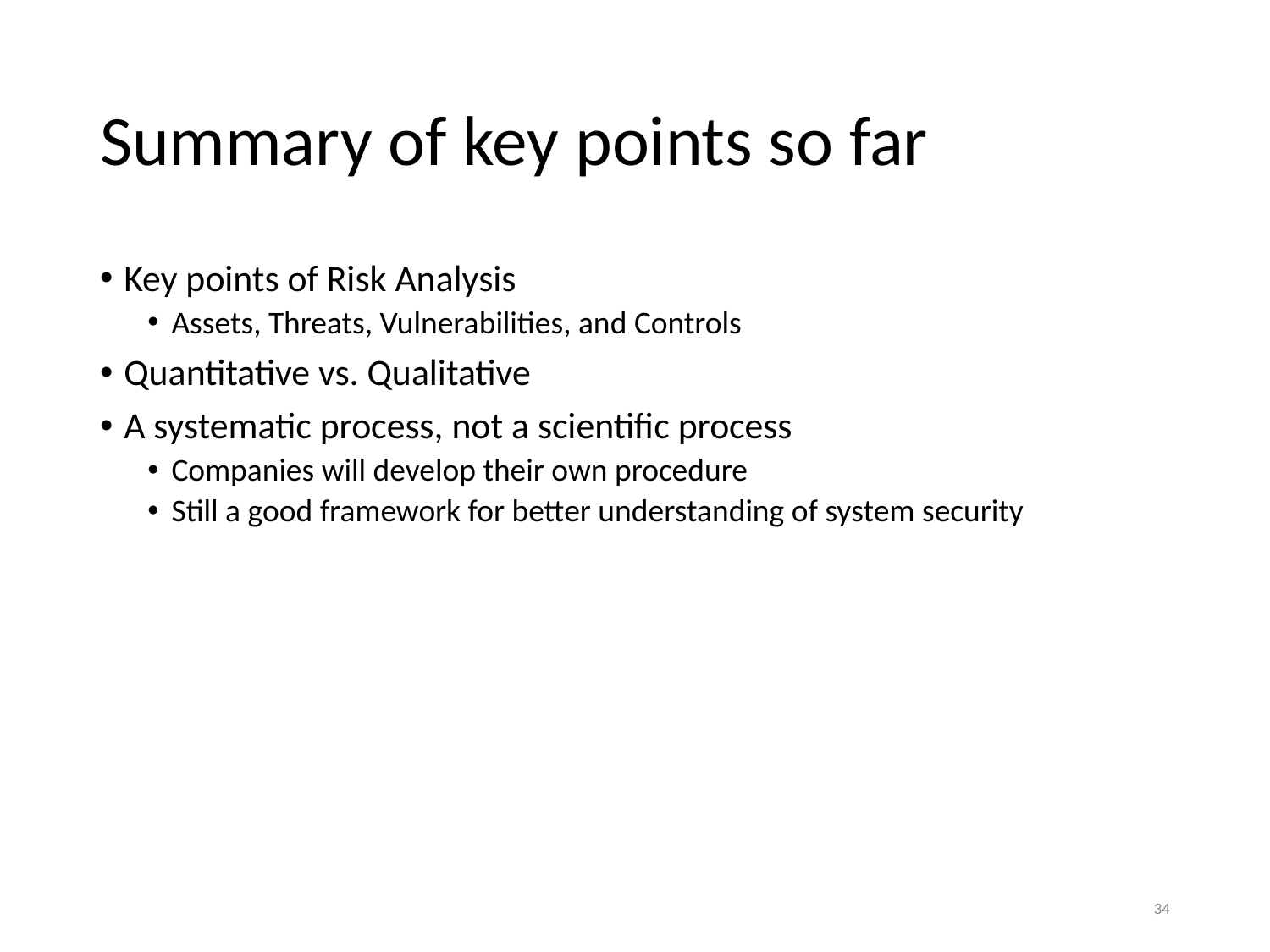

# Summary of key points so far
Key points of Risk Analysis
Assets, Threats, Vulnerabilities, and Controls
Quantitative vs. Qualitative
A systematic process, not a scientific process
Companies will develop their own procedure
Still a good framework for better understanding of system security
34